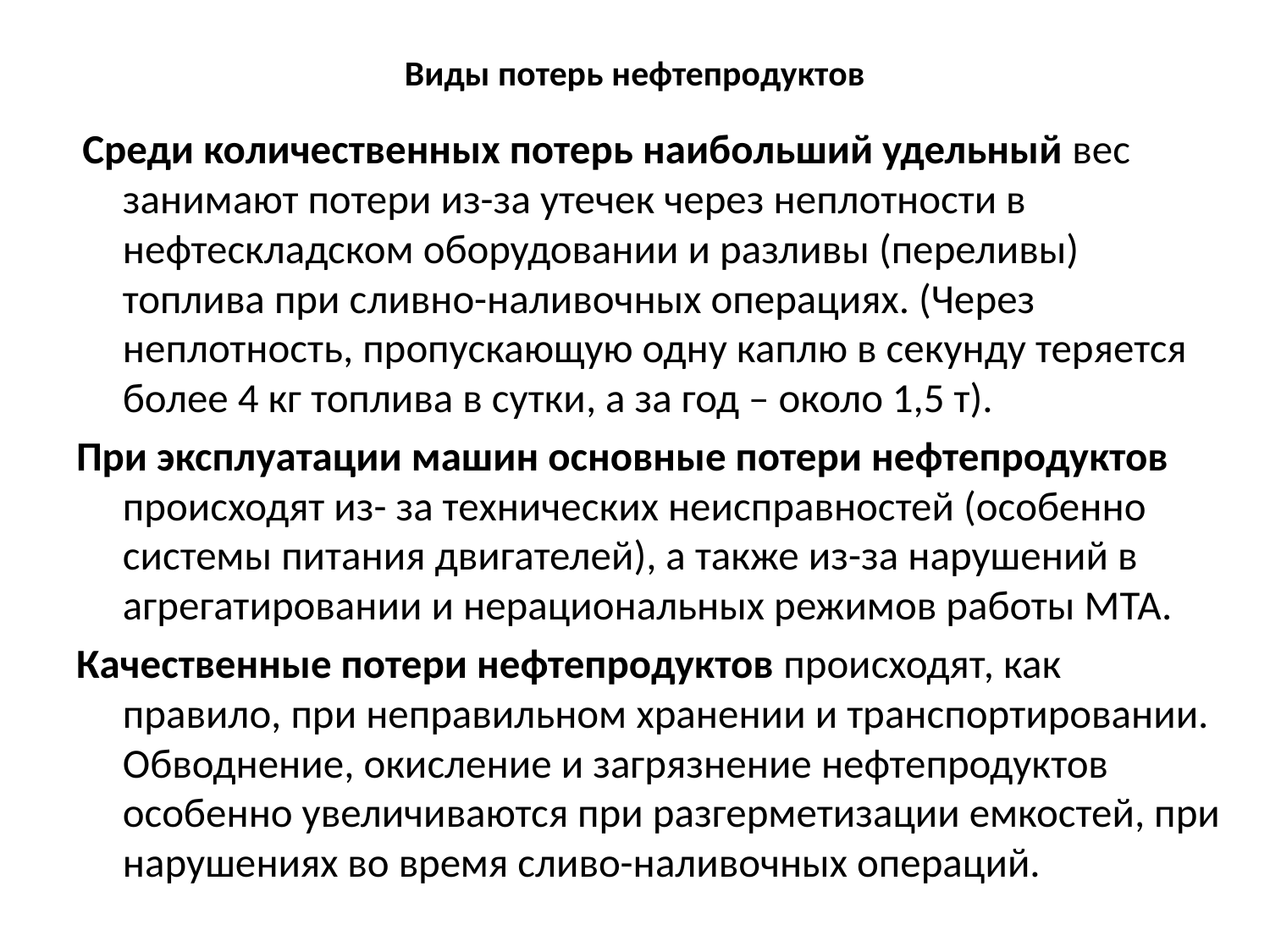

# Виды потерь нефтепродуктов
 Среди количественных потерь наибольший удельный вес занимают потери из-за утечек через неплотности в нефтескладском оборудовании и разливы (переливы) топлива при сливно-наливочных операциях. (Через неплотность, пропускающую одну каплю в секунду теряется более 4 кг топлива в сутки, а за год – около 1,5 т).
При эксплуатации машин основные потери нефтепродуктов происходят из- за технических неисправностей (особенно системы питания двигателей), а также из-за нарушений в агрегатировании и нерациональных режимов работы МТА.
Качественные потери нефтепродуктов происходят, как правило, при неправильном хранении и транспортировании. Обводнение, окисление и загрязнение нефтепродуктов особенно увеличиваются при разгерметизации емкостей, при нарушениях во время сливо-наливочных операций.